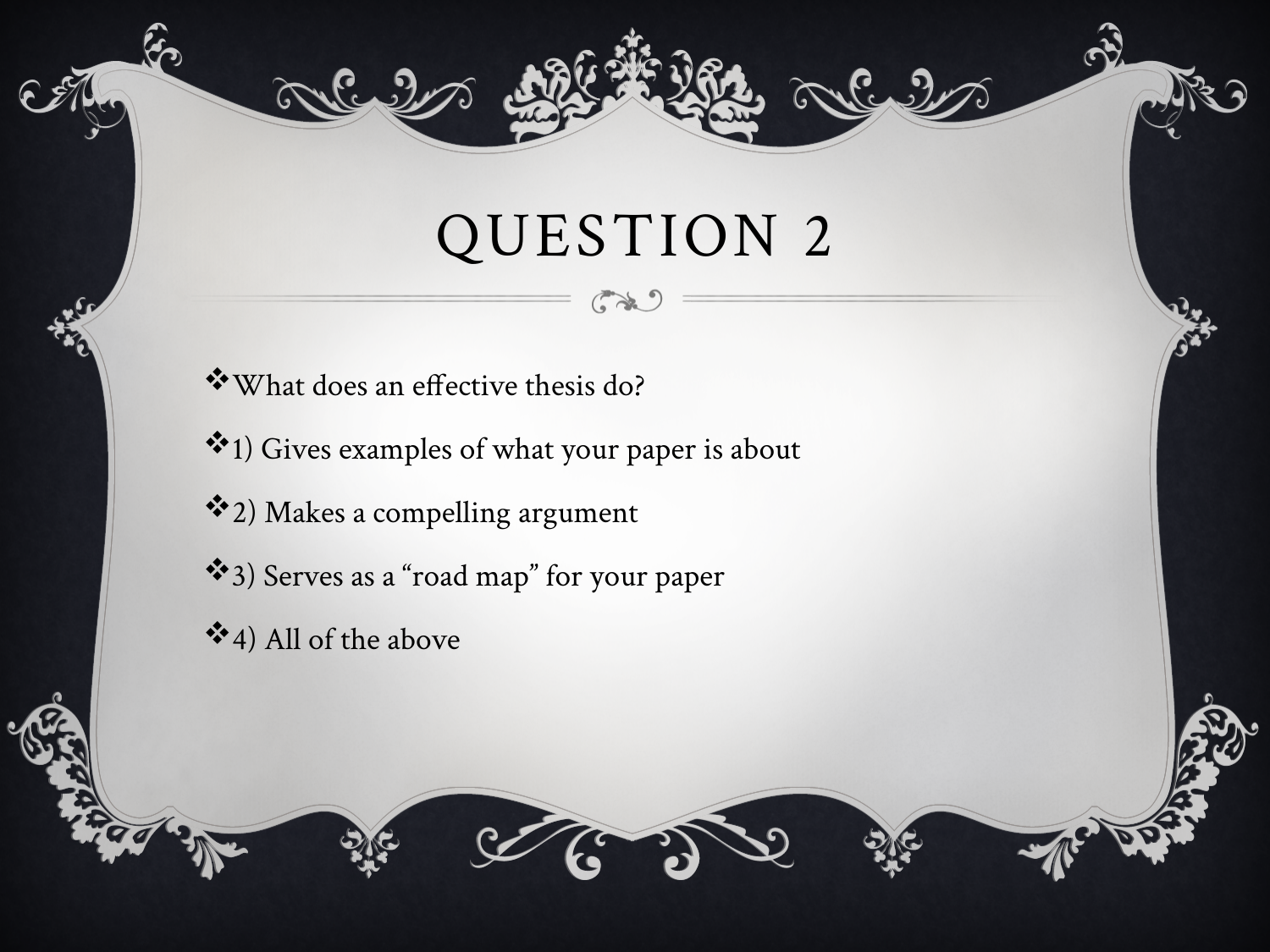

# Question 2
What does an effective thesis do?
1) Gives examples of what your paper is about
2) Makes a compelling argument
3) Serves as a “road map” for your paper
4) All of the above